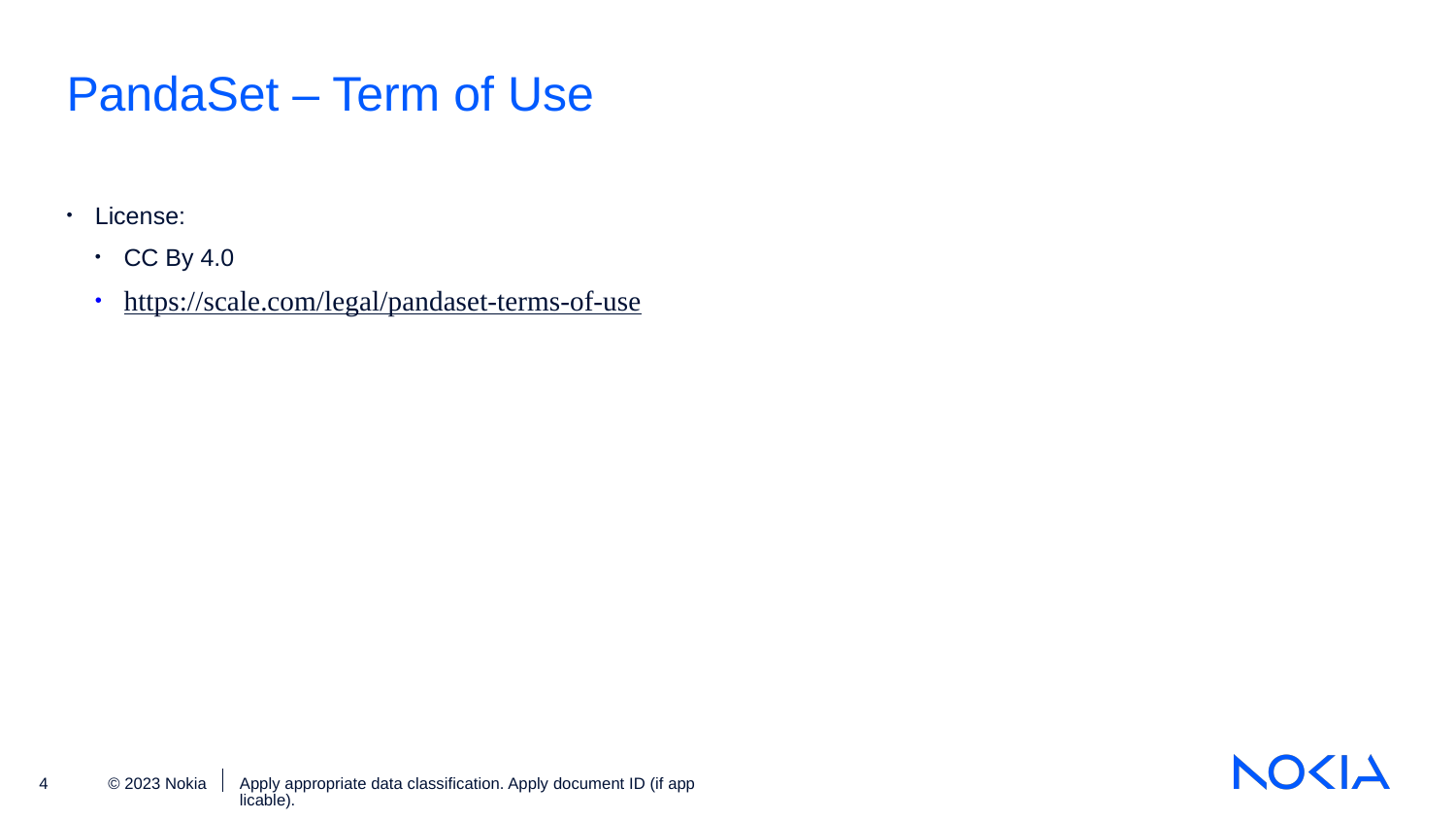

PandaSet – Term of Use

License:
CC By 4.0
https://scale.com/legal/pandaset-terms-of-use

Apply appropriate data classification. Apply document ID (if applicable).